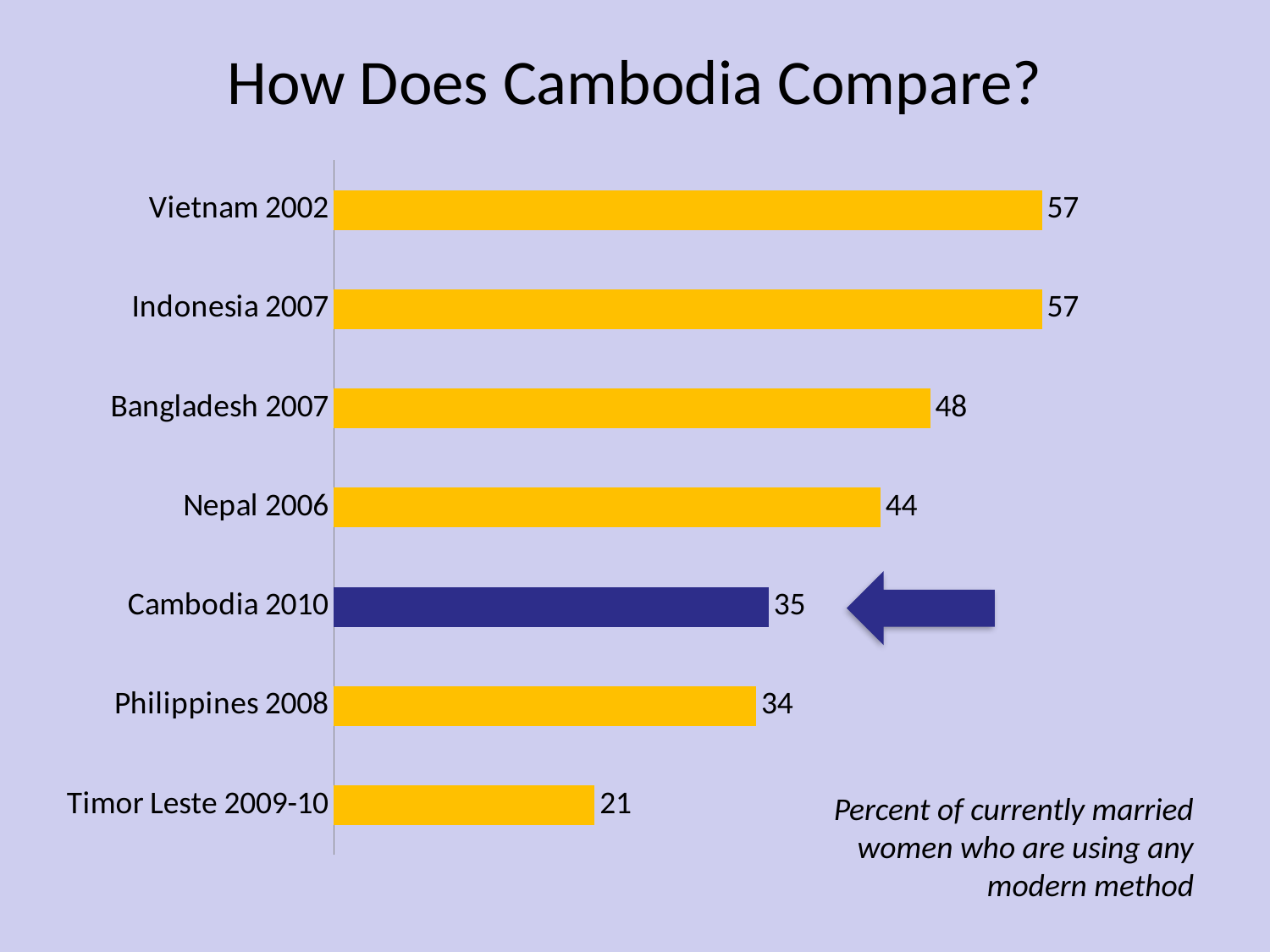

# How Does Cambodia Compare?

### Chart

| Category | Series 1 |
|---|---|
| Timor Leste 2009-10 | 21.0 |
| Philippines 2008 | 34.0 |
| Cambodia 2010 | 35.0 |
| Nepal 2006 | 44.0 |
| Bangladesh 2007 | 48.0 |
| Indonesia 2007 | 57.0 |
| Vietnam 2002 | 57.0 |
Percent of currently married women who are using any modern method